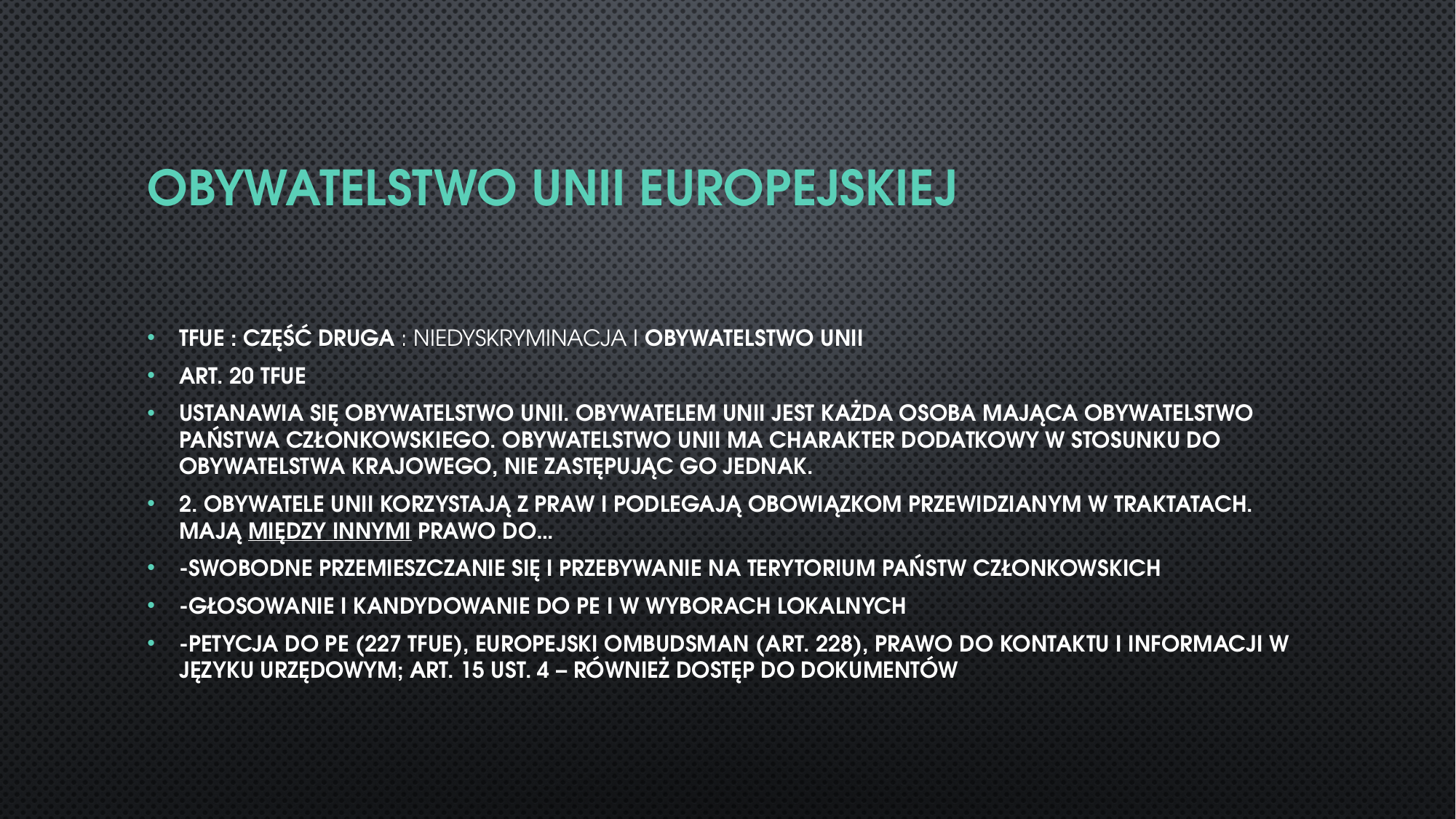

# OBYWATELSTWO UNII EUROPEJSKIEJ
TFUE : Część Druga : NIEDYSKRYMINACJA I OBYWATELSTWO UNII
Art. 20 TFUE
Ustanawia się obywatelstwo Unii. Obywatelem Unii jest każda osoba mająca obywatelstwo Państwa Członkowskiego. Obywatelstwo Unii ma charakter dodatkowy w stosunku do obywatelstwa krajowego, nie zastępując go jednak.
2. Obywatele Unii korzystają z praw i podlegają obowiązkom przewidzianym w Traktatach. Mają między innymi prawo do…
-Swobodne przemieszczanie się i przebywanie na terytorium Państw Członkowskich
-głosowanie i kandydowanie do pe i w wyborach lokalnych
-Petycja do PE (227 TFUE), Europejski Ombudsman (art. 228), Prawo do Kontaktu i Informacji w Języku urzędowym; art. 15 ust. 4 – Również dostęp do dokumentów